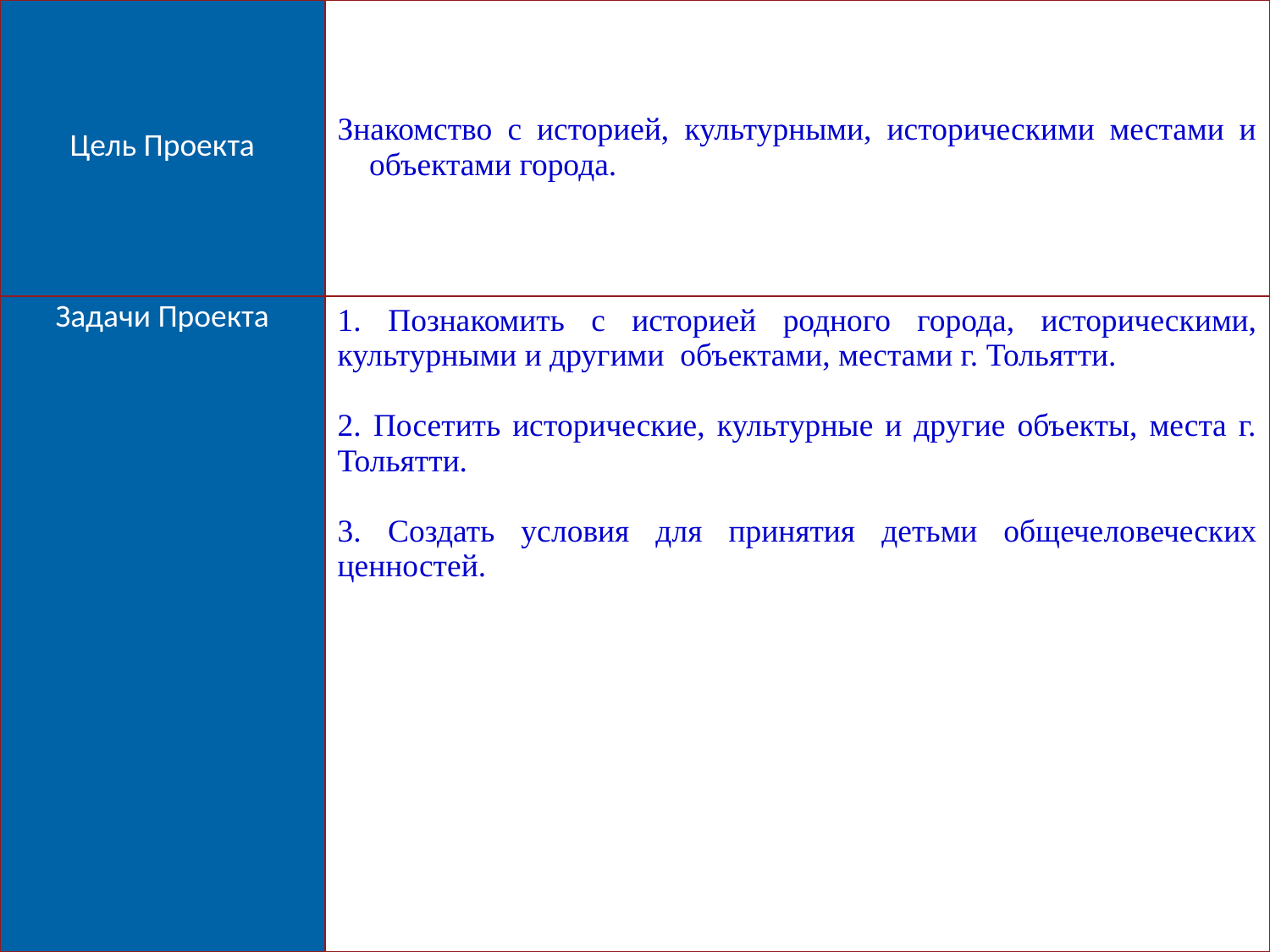

| Цель Проекта | Знакомство с историей, культурными, историческими местами и объектами города. |
| --- | --- |
| Задачи Проекта | 1. Познакомить с историей родного города, историческими, культурными и другими объектами, местами г. Тольятти. 2. Посетить исторические, культурные и другие объекты, места г. Тольятти. 3. Создать условия для принятия детьми общечеловеческих ценностей. |
4